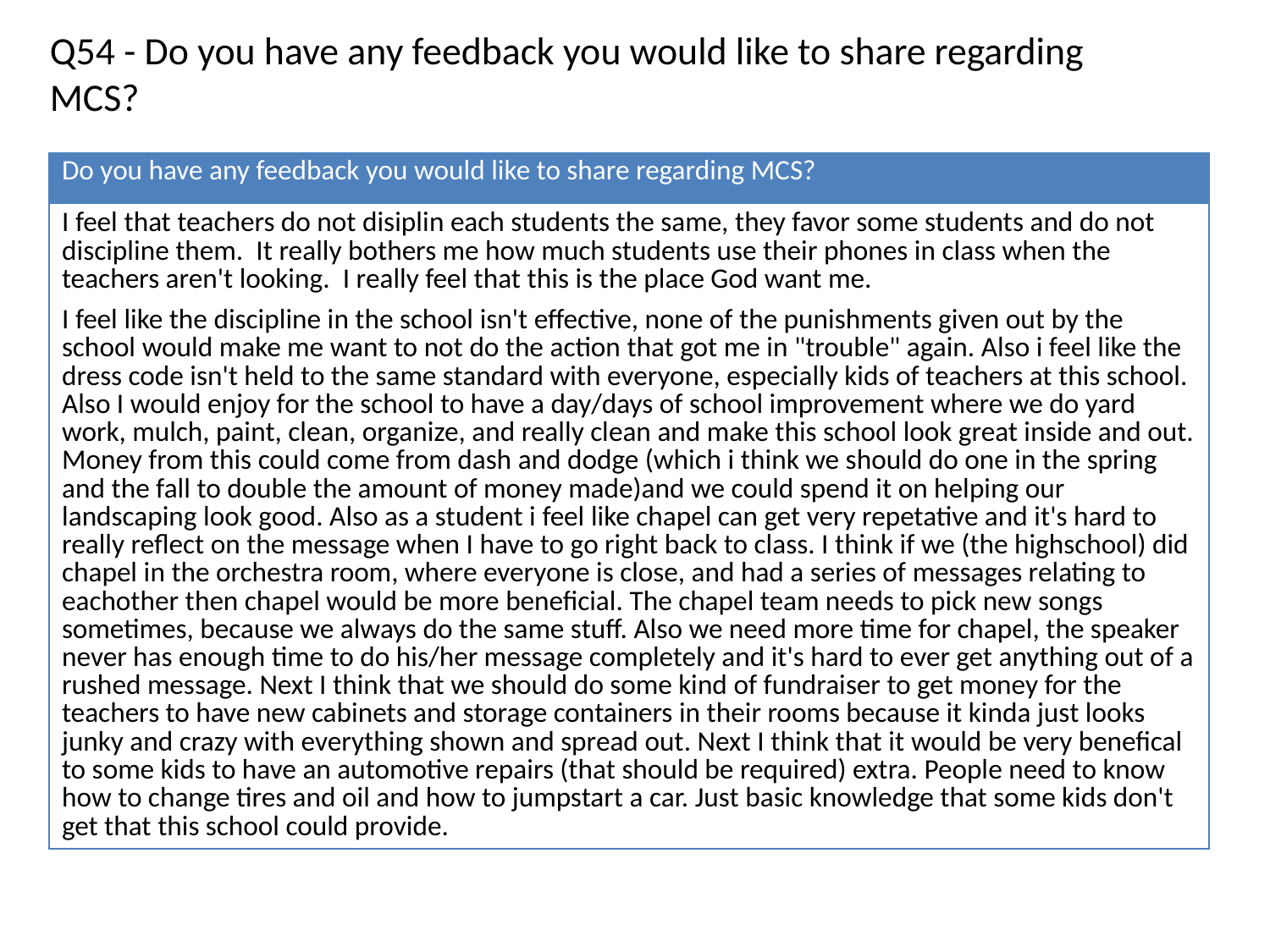

Q54 - Do you have any feedback you would like to share regarding MCS?
| Do you have any feedback you would like to share regarding MCS? |
| --- |
| I feel that teachers do not disiplin each students the same, they favor some students and do not discipline them. It really bothers me how much students use their phones in class when the teachers aren't looking. I really feel that this is the place God want me. |
| I feel like the discipline in the school isn't effective, none of the punishments given out by the school would make me want to not do the action that got me in "trouble" again. Also i feel like the dress code isn't held to the same standard with everyone, especially kids of teachers at this school. Also I would enjoy for the school to have a day/days of school improvement where we do yard work, mulch, paint, clean, organize, and really clean and make this school look great inside and out. Money from this could come from dash and dodge (which i think we should do one in the spring and the fall to double the amount of money made)and we could spend it on helping our landscaping look good. Also as a student i feel like chapel can get very repetative and it's hard to really reflect on the message when I have to go right back to class. I think if we (the highschool) did chapel in the orchestra room, where everyone is close, and had a series of messages relating to eachother then chapel would be more beneficial. The chapel team needs to pick new songs sometimes, because we always do the same stuff. Also we need more time for chapel, the speaker never has enough time to do his/her message completely and it's hard to ever get anything out of a rushed message. Next I think that we should do some kind of fundraiser to get money for the teachers to have new cabinets and storage containers in their rooms because it kinda just looks junky and crazy with everything shown and spread out. Next I think that it would be very benefical to some kids to have an automotive repairs (that should be required) extra. People need to know how to change tires and oil and how to jumpstart a car. Just basic knowledge that some kids don't get that this school could provide. |